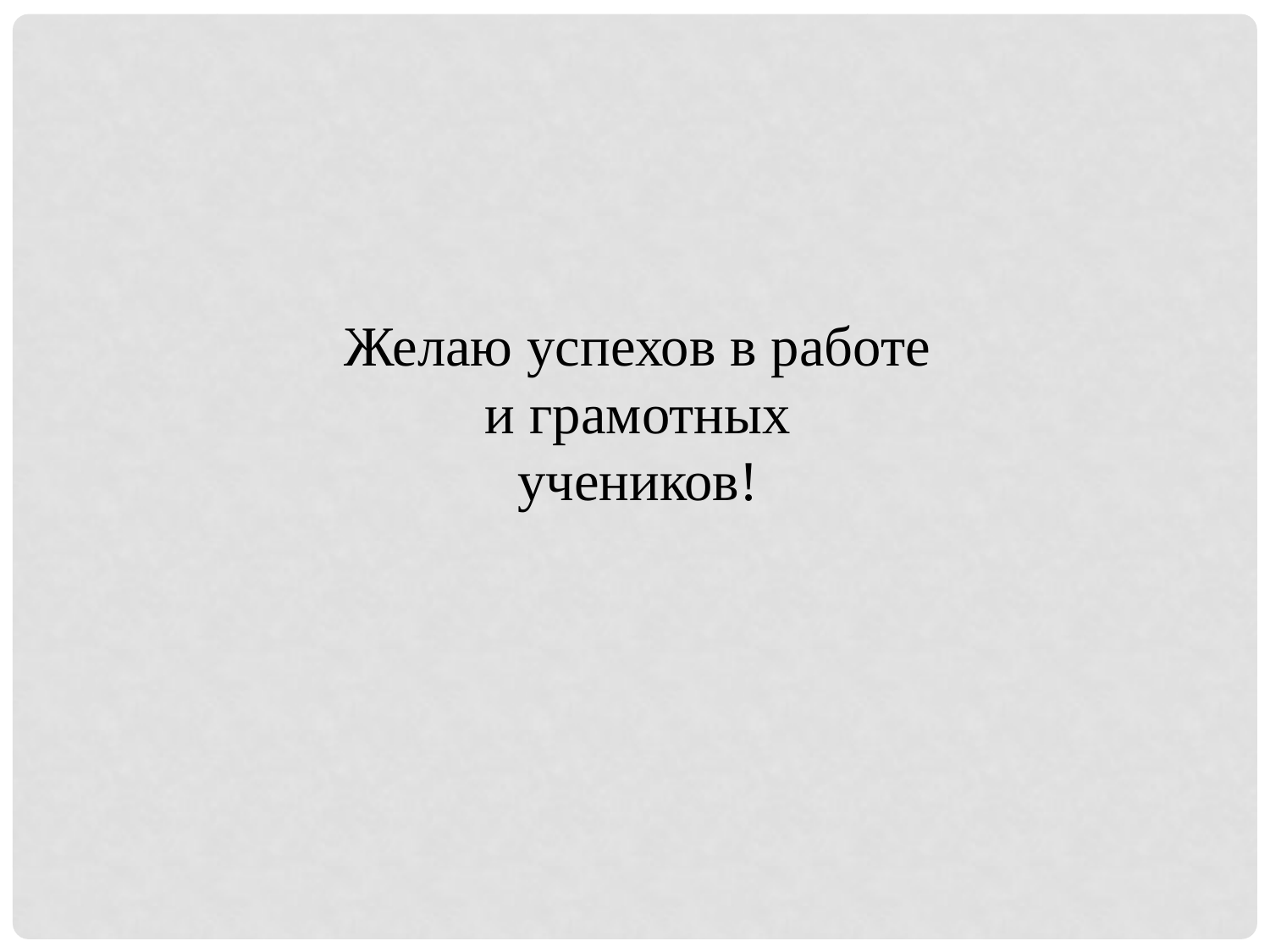

Желаю успехов в работе и грамотных
учеников!